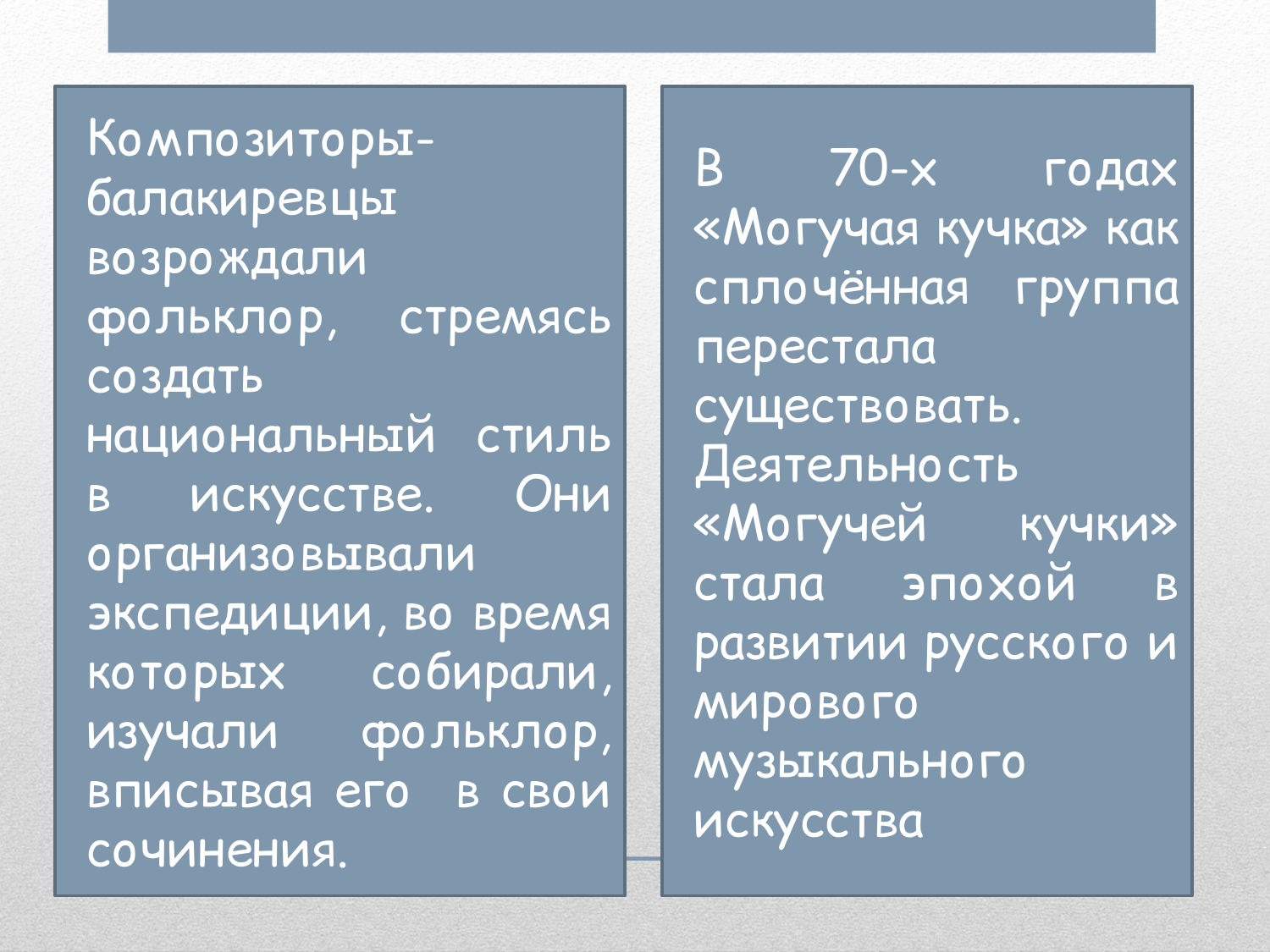

Композиторы-балакиревцы возрождали фольклор, стремясь создать национальный стиль в искусстве. Они организовывали экспедиции, во время которых собирали, изучали фольклор, вписывая его  в свои сочинения.
В 70-х годах «Могучая кучка» как сплочённая группа перестала существовать. Деятельность «Могучей кучки» стала эпохой в развитии русского и мирового музыкального искусства